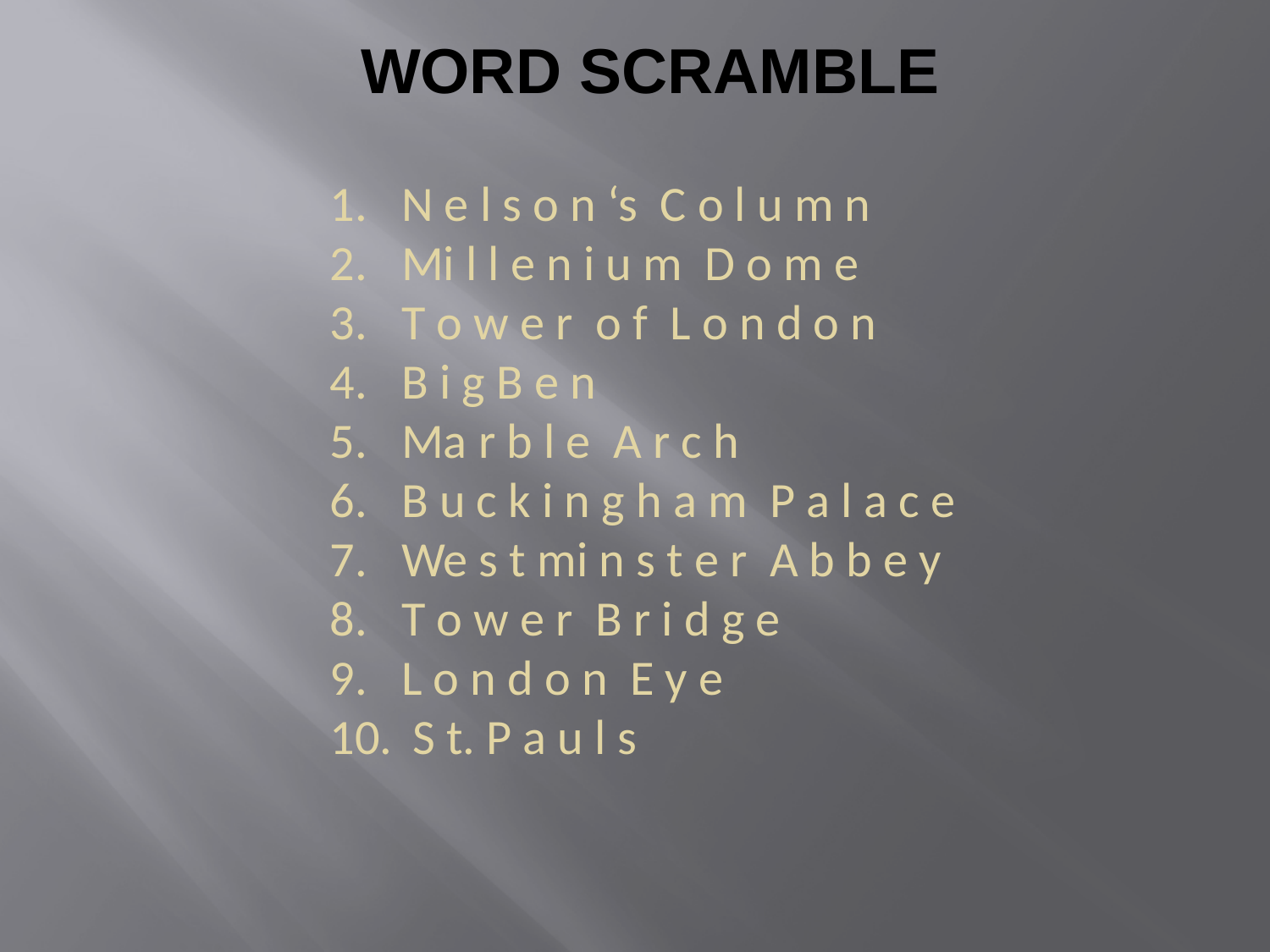

# WORD SCRAMBLE
N e l s o n ‘s  C o l u m n
Mi l l e n i u m  D o m e
T o w e r  o f  L o n d o n
B i g B e n
Ma r b l e  A r c h
B u c k i n g h a m  P a l a c e
We s t mi n s t e r  A b b e y
T o w e r  B r i d g e
L o n d o n  E y e
 S t. P a u l s